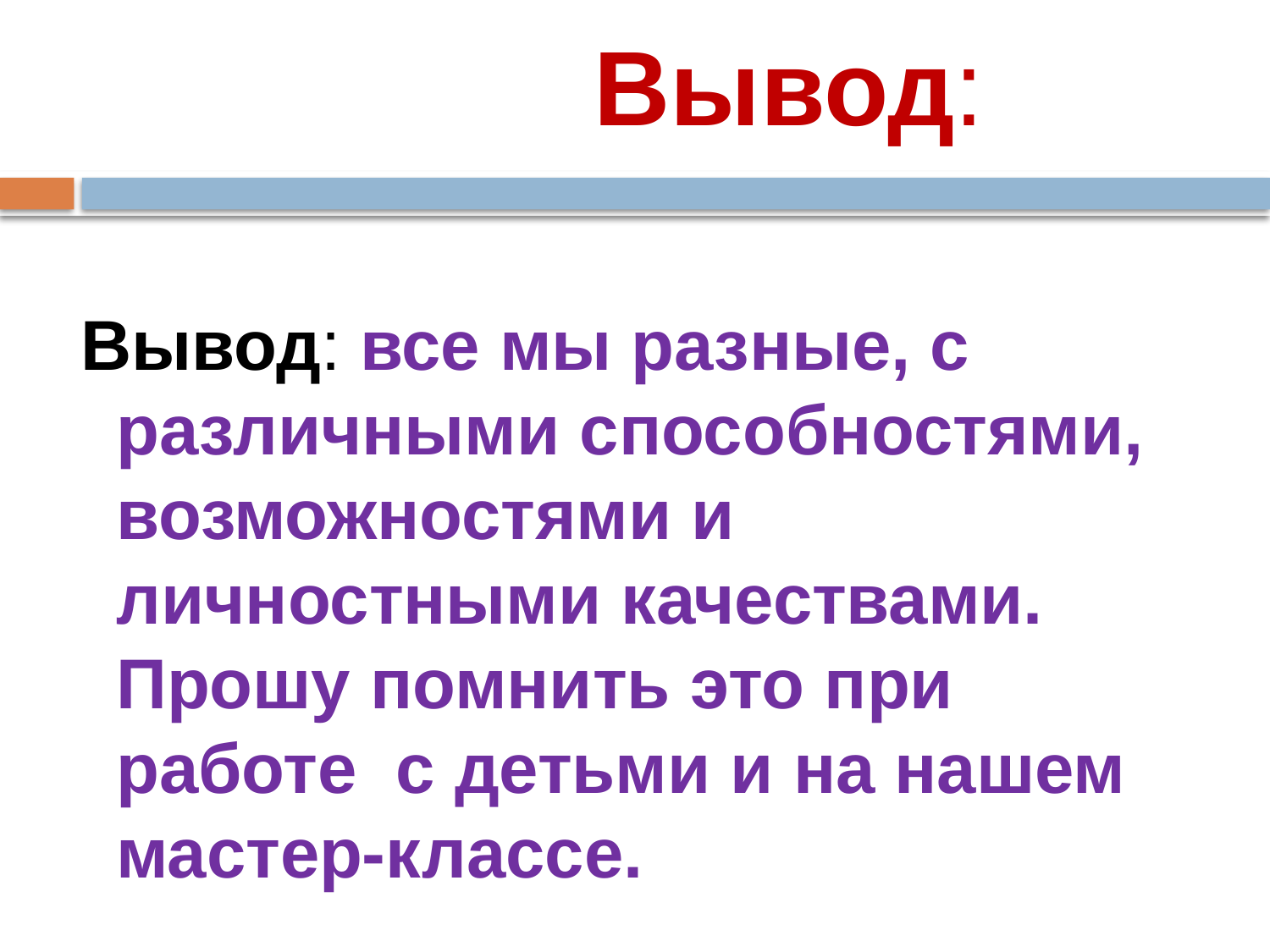

# Вывод:

 Вывод: все мы разные, с различными способностями, возможностями и личностными качествами. Прошу помнить это при работе  с детьми и на нашем мастер-классе.